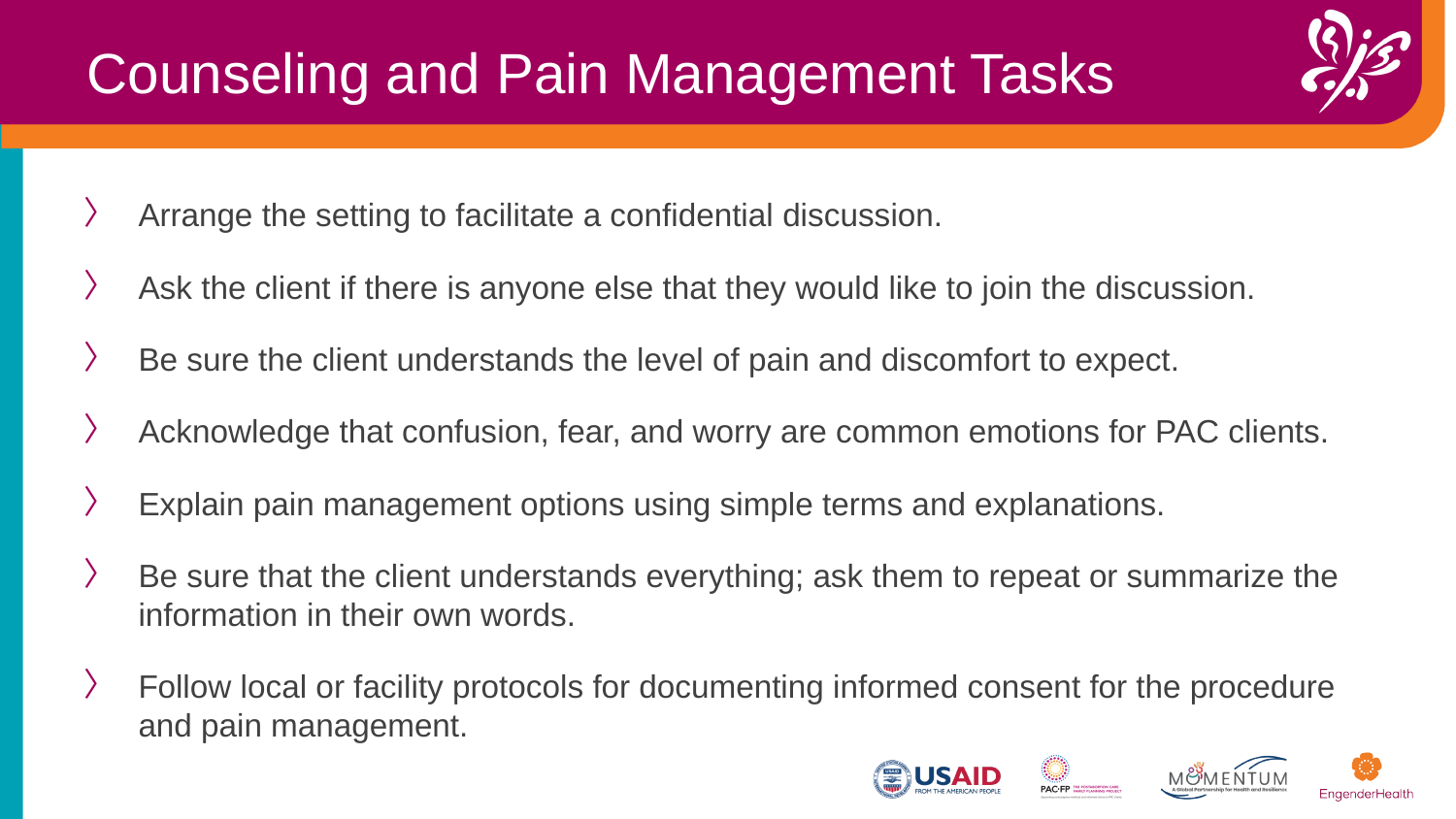

Counseling and Pain Management Tasks
Arrange the setting to facilitate a confidential discussion.
Ask the client if there is anyone else that they would like to join the discussion.
Be sure the client understands the level of pain and discomfort to expect.
Acknowledge that confusion, fear, and worry are common emotions for PAC clients.
Explain pain management options using simple terms and explanations.
Be sure that the client understands everything; ask them to repeat or summarize the information in their own words.
Follow local or facility protocols for documenting informed consent for the procedure and pain management.